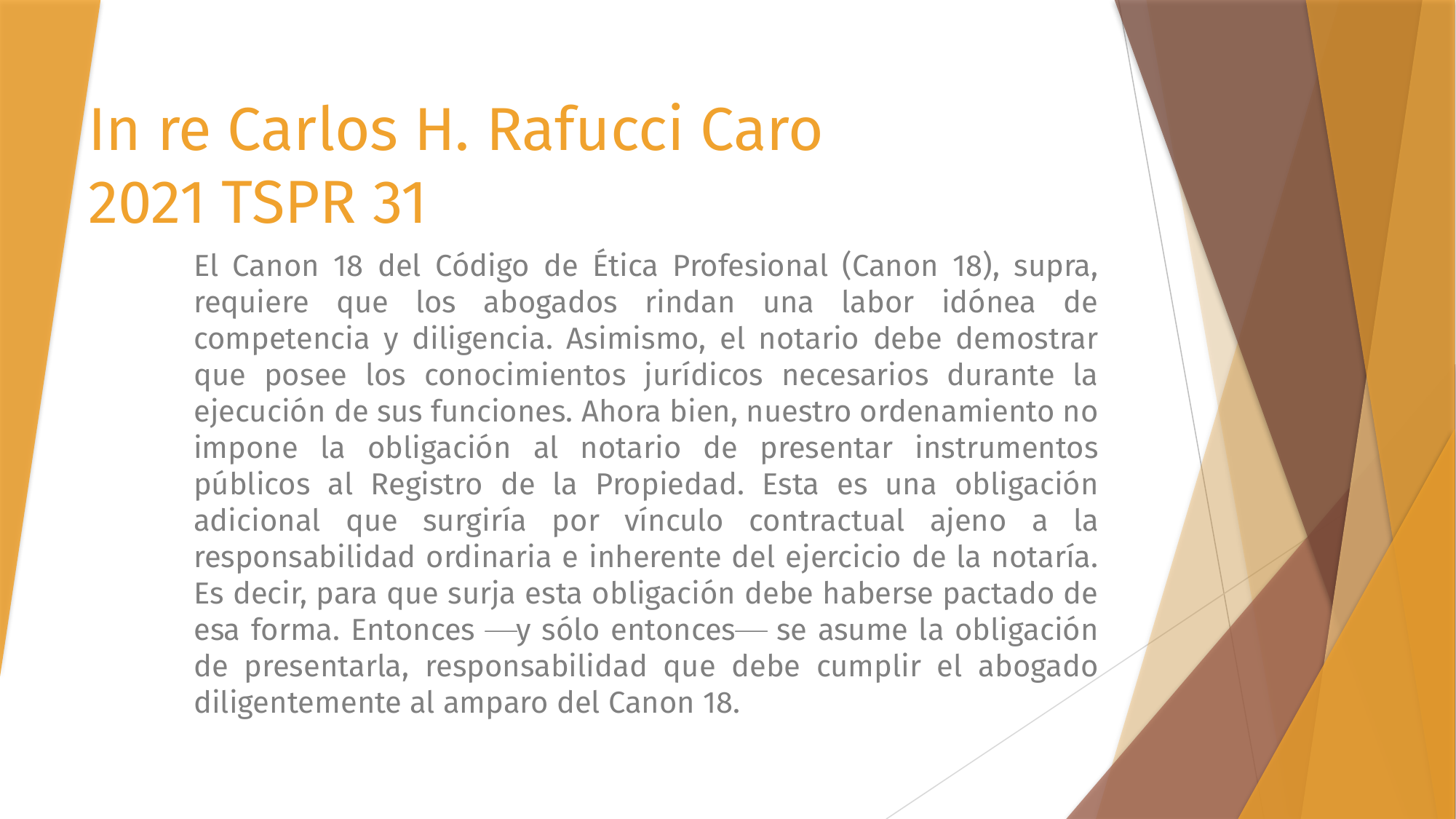

In re Carlos H. Rafucci Caro
2021 TSPR 31
El Canon 18 del Código de Ética Profesional (Canon 18), supra, requiere que los abogados rindan una labor idónea de competencia y diligencia. Asimismo, el notario debe demostrar que posee los conocimientos jurídicos necesarios durante la ejecución de sus funciones. Ahora bien, nuestro ordenamiento no impone la obligación al notario de presentar instrumentos públicos al Registro de la Propiedad. Esta es una obligación adicional que surgiría por vínculo contractual ajeno a la responsabilidad ordinaria e inherente del ejercicio de la notaría. Es decir, para que surja esta obligación debe haberse pactado de esa forma. Entonces ⎯y sólo entonces⎯ se asume la obligación de presentarla, responsabilidad que debe cumplir el abogado diligentemente al amparo del Canon 18.